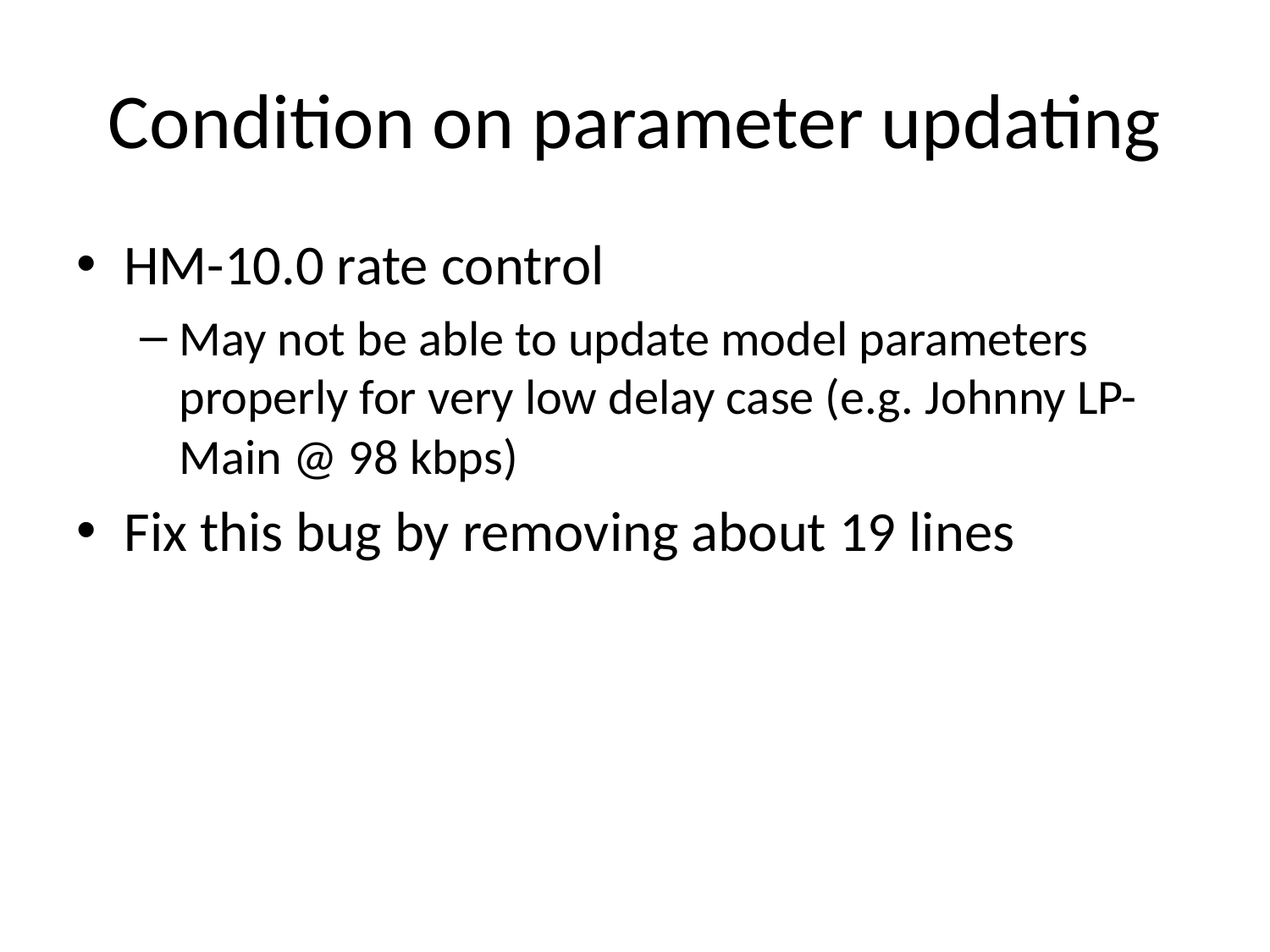

# Condition on parameter updating
HM-10.0 rate control
May not be able to update model parameters properly for very low delay case (e.g. Johnny LP-Main @ 98 kbps)
Fix this bug by removing about 19 lines